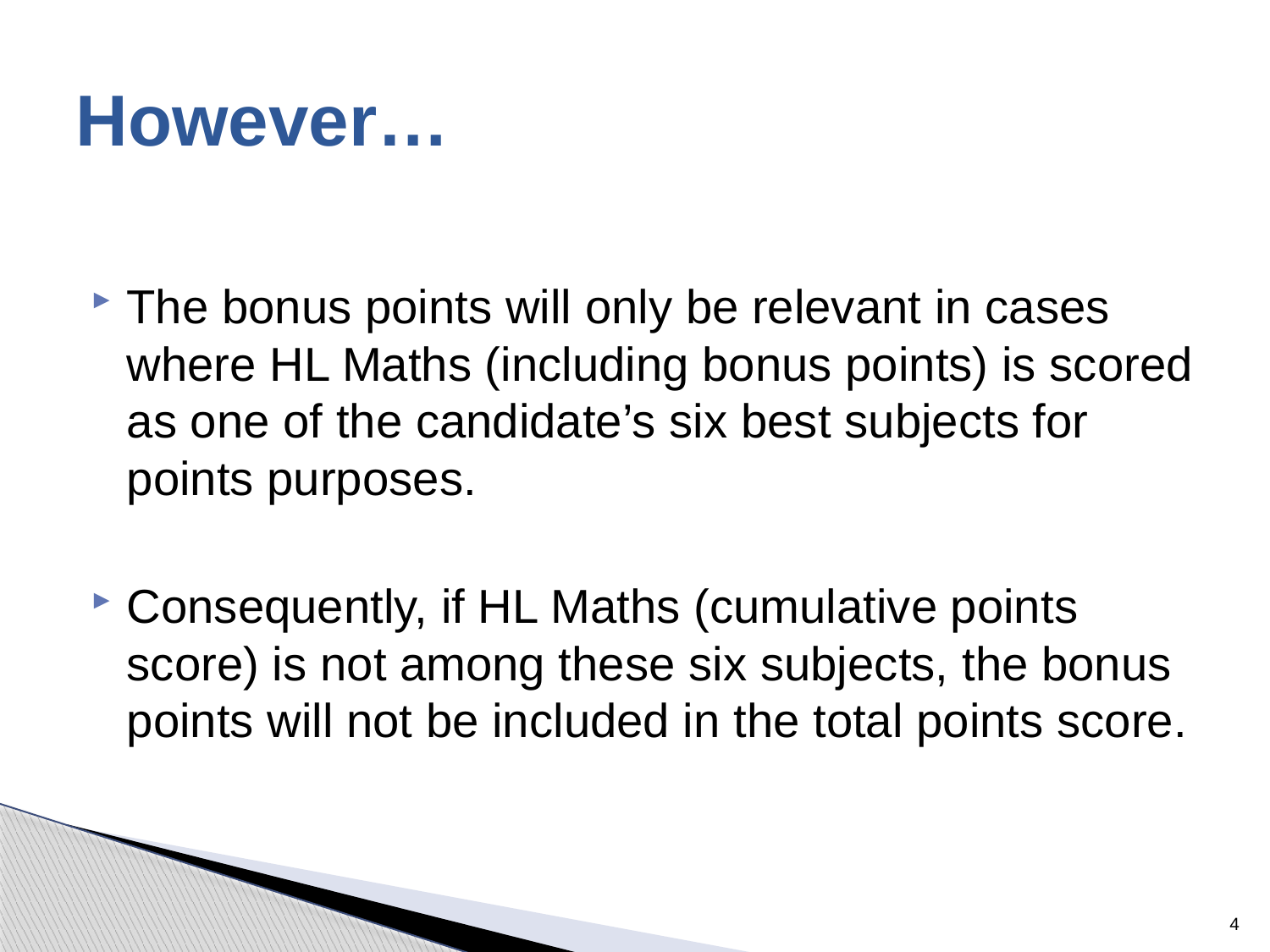

# However…

The bonus points will only be relevant in cases where HL Maths (including bonus points) is scored as one of the candidate’s six best subjects for points purposes.

Consequently, if HL Maths (cumulative points score) is not among these six subjects, the bonus points will not be included in the total points score.

4